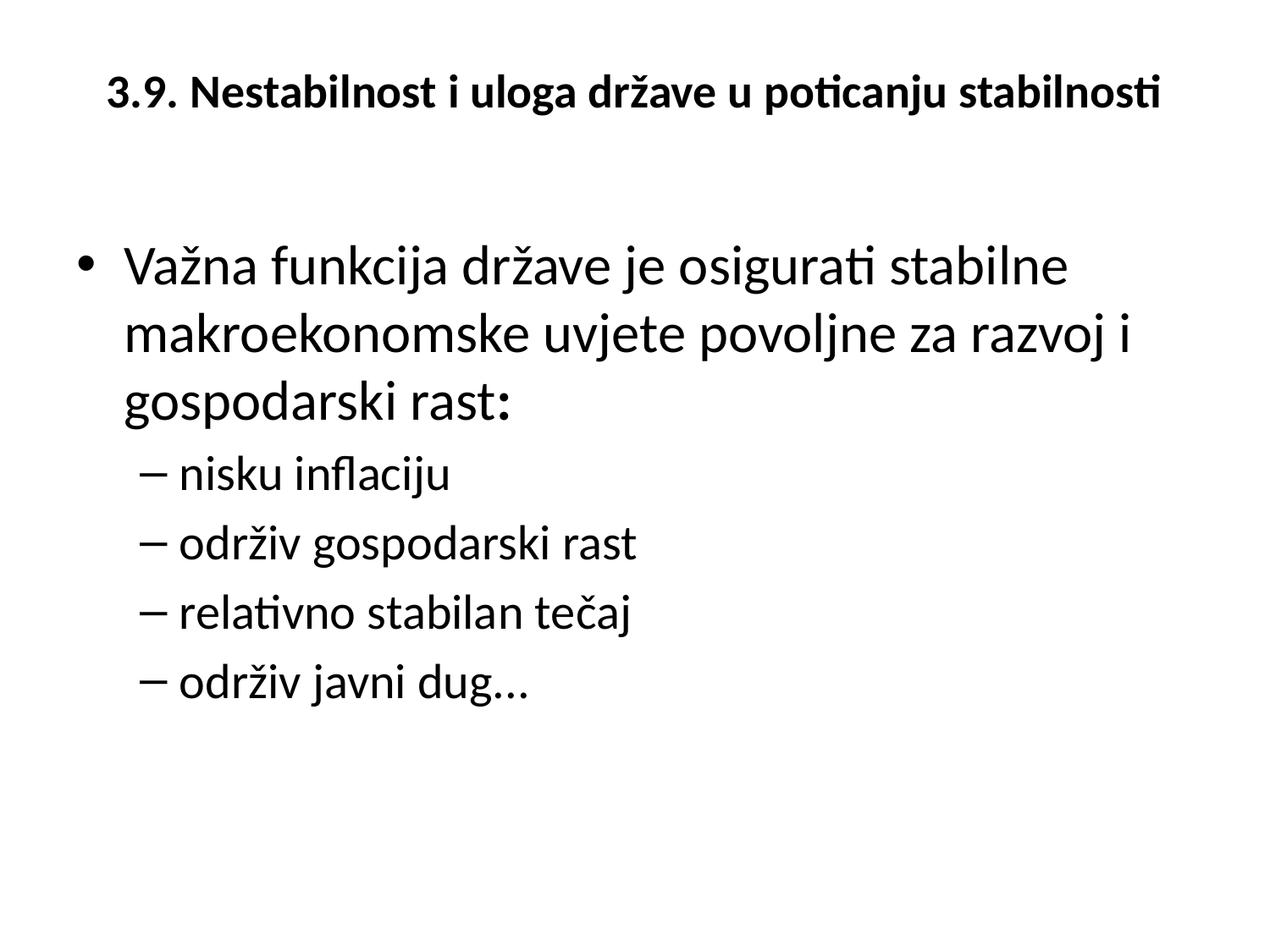

# 3.9. Nestabilnost i uloga države u poticanju stabilnosti
Važna funkcija države je osigurati stabilne makroekonomske uvjete povoljne za razvoj i gospodarski rast:
nisku inflaciju
održiv gospodarski rast
relativno stabilan tečaj
održiv javni dug...